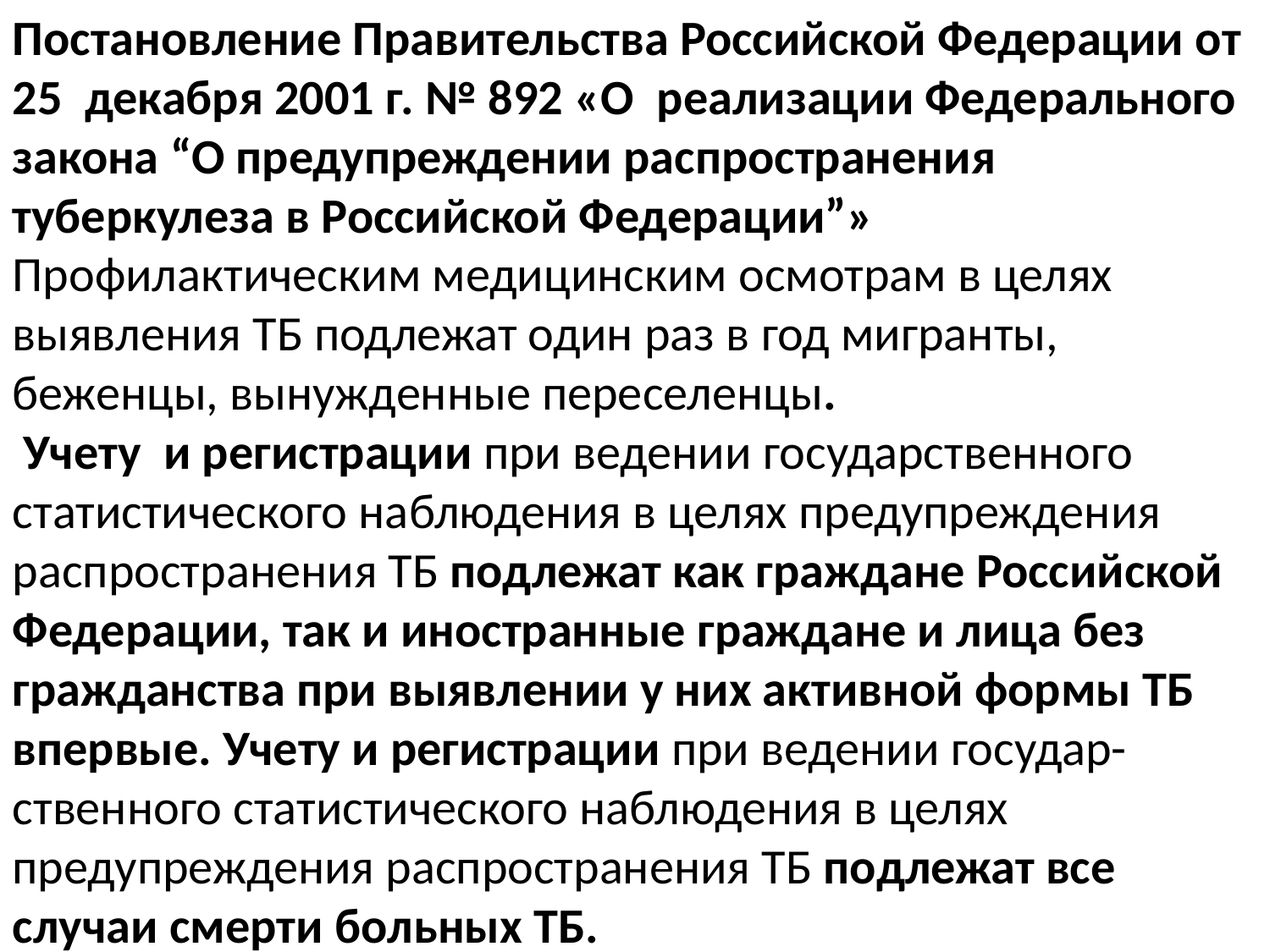

Постановление Правительства Российской Федерации от 25  декабря 2001 г. № 892 «О  реализации Федерального закона “О предупреждении распространения туберкулеза в Российской Федерации”»
Профилактическим медицинским осмотрам в целях выявления ТБ подлежат один раз в год мигранты, беженцы, вынужденные переселенцы.
 Учету  и регистрации при ведении государственного статистического наблюдения в целях предупреждения распространения ТБ подлежат как граждане Российской Федерации, так и иностранные граждане и лица без гражданства при выявлении у них активной формы ТБ впервые. Учету и регистрации при ведении государ- ственного статистического наблюдения в целях предупреждения распространения ТБ подлежат все случаи смерти больных ТБ.